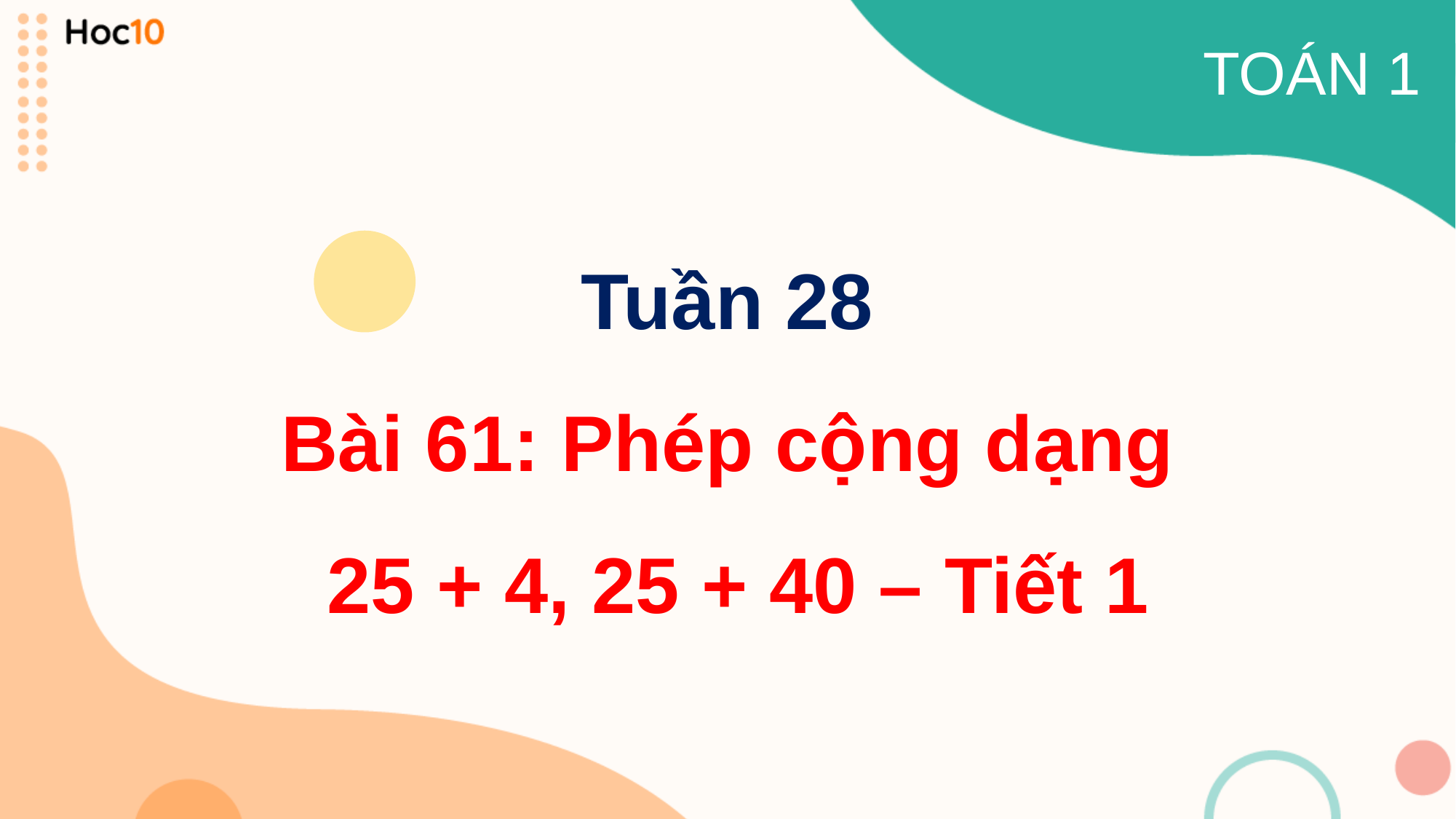

TOÁN 1
Tuần 28
Bài 61: Phép cộng dạng
 25 + 4, 25 + 40 – Tiết 1